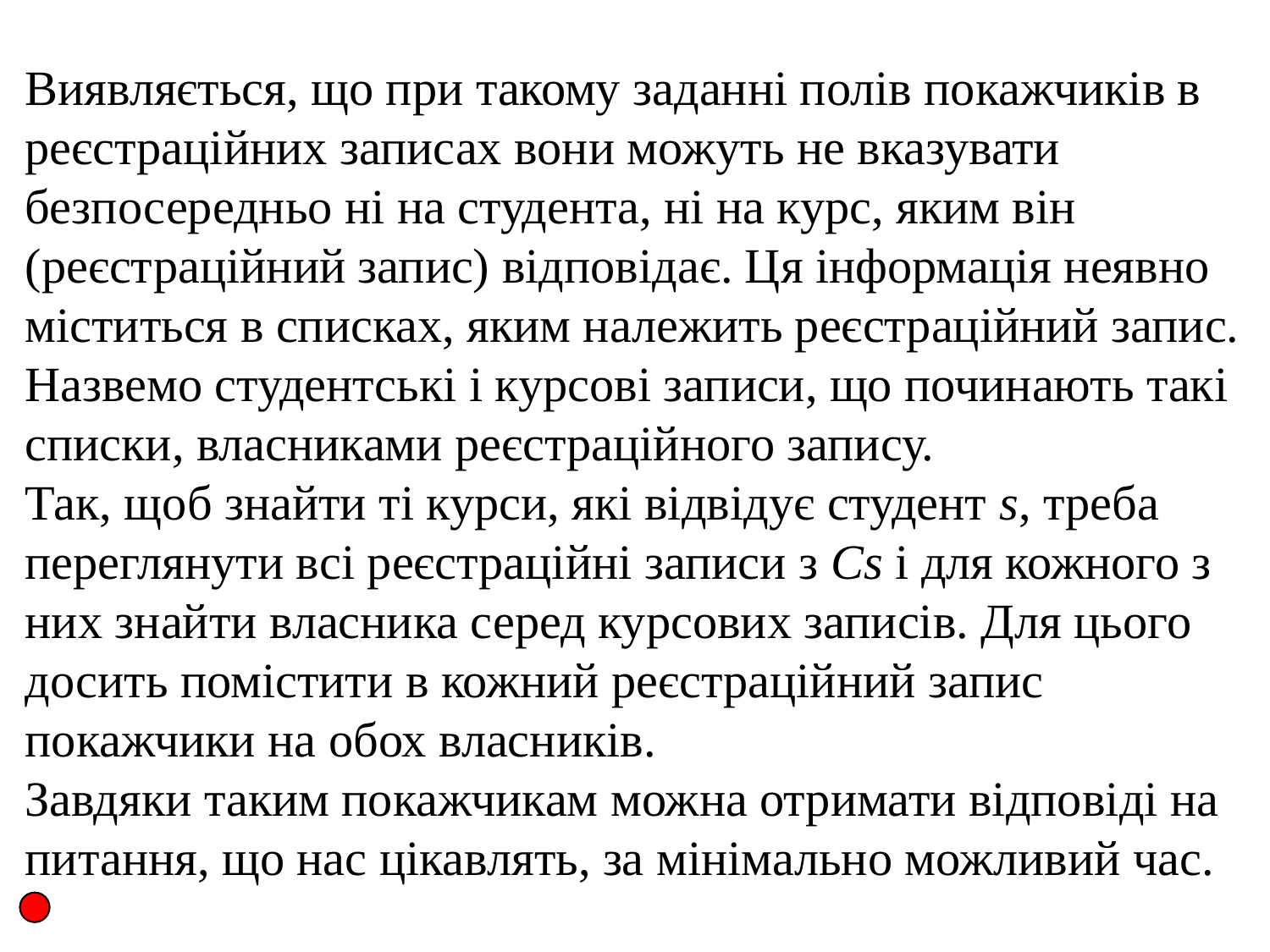

Виявляється, що при такому заданні полів покажчиків в реєстраційних записах вони можуть не вказувати безпосередньо ні на студента, ні на курс, яким він (реєстраційний запис) відповідає. Ця інформація неявно міститься в списках, яким належить реєстраційний запис.
Назвемо студентські і курсові записи, що починають такі списки, власниками реєстраційного запису.
Так, щоб знайти ті курси, які відвідує студент s, треба переглянути всі реєстраційні записи з Cs і для кожного з них знайти власника серед курсових записів. Для цього досить помістити в кожний реєстраційний запис покажчики на обох власників.
Завдяки таким покажчикам можна отримати відповіді на питання, що нас цікавлять, за мінімально можливий час.